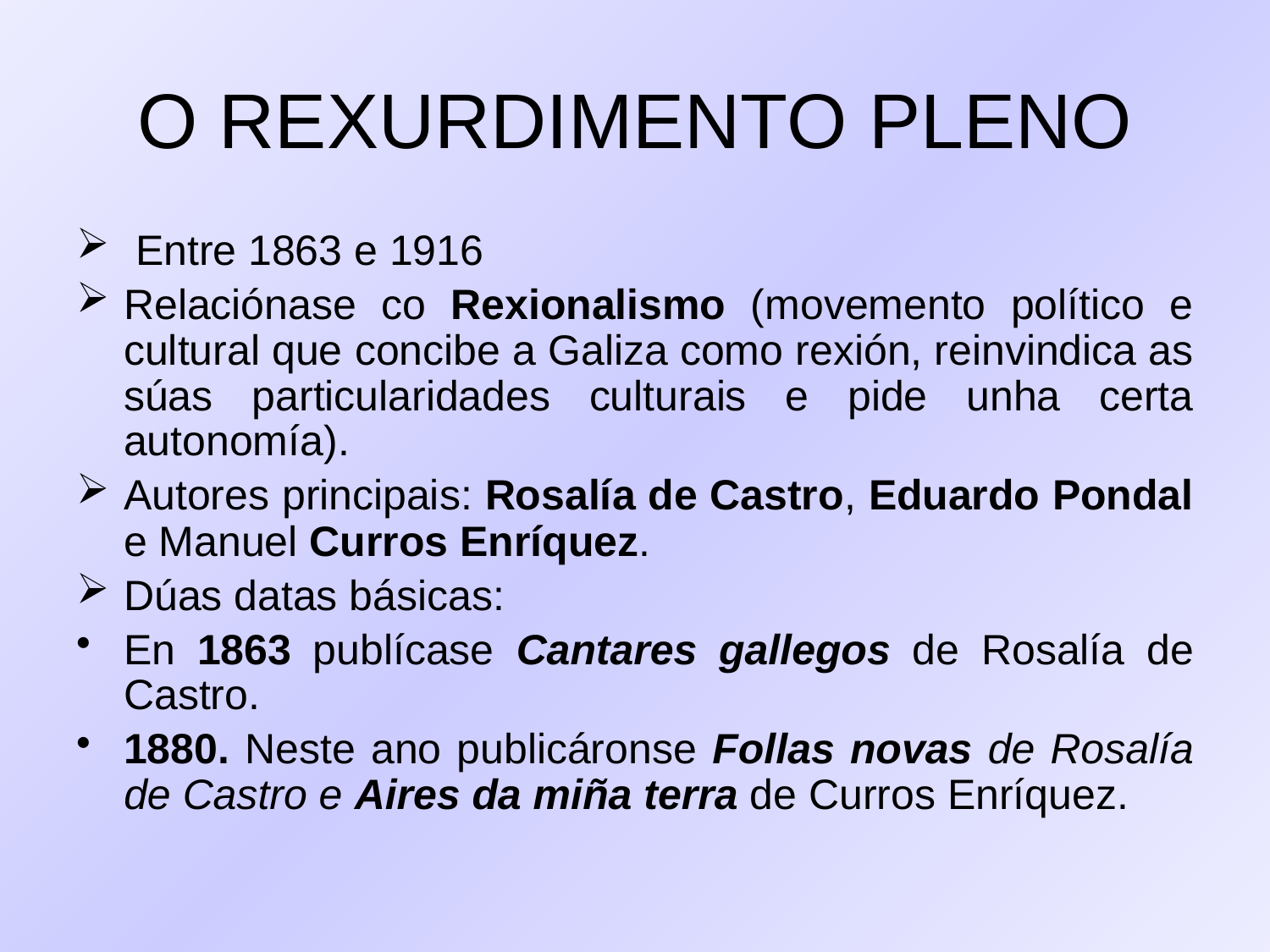

# O REXURDIMENTO PLENO
 Entre 1863 e 1916
Relaciónase co Rexionalismo (movemento político e cultural que concibe a Galiza como rexión, reinvindica as súas particularidades culturais e pide unha certa autonomía).
Autores principais: Rosalía de Castro, Eduardo Pondal e Manuel Curros Enríquez.
Dúas datas básicas:
En 1863 publícase Cantares gallegos de Rosalía de Castro.
1880. Neste ano publicáronse Follas novas de Rosalía de Castro e Aires da miña terra de Curros Enríquez.